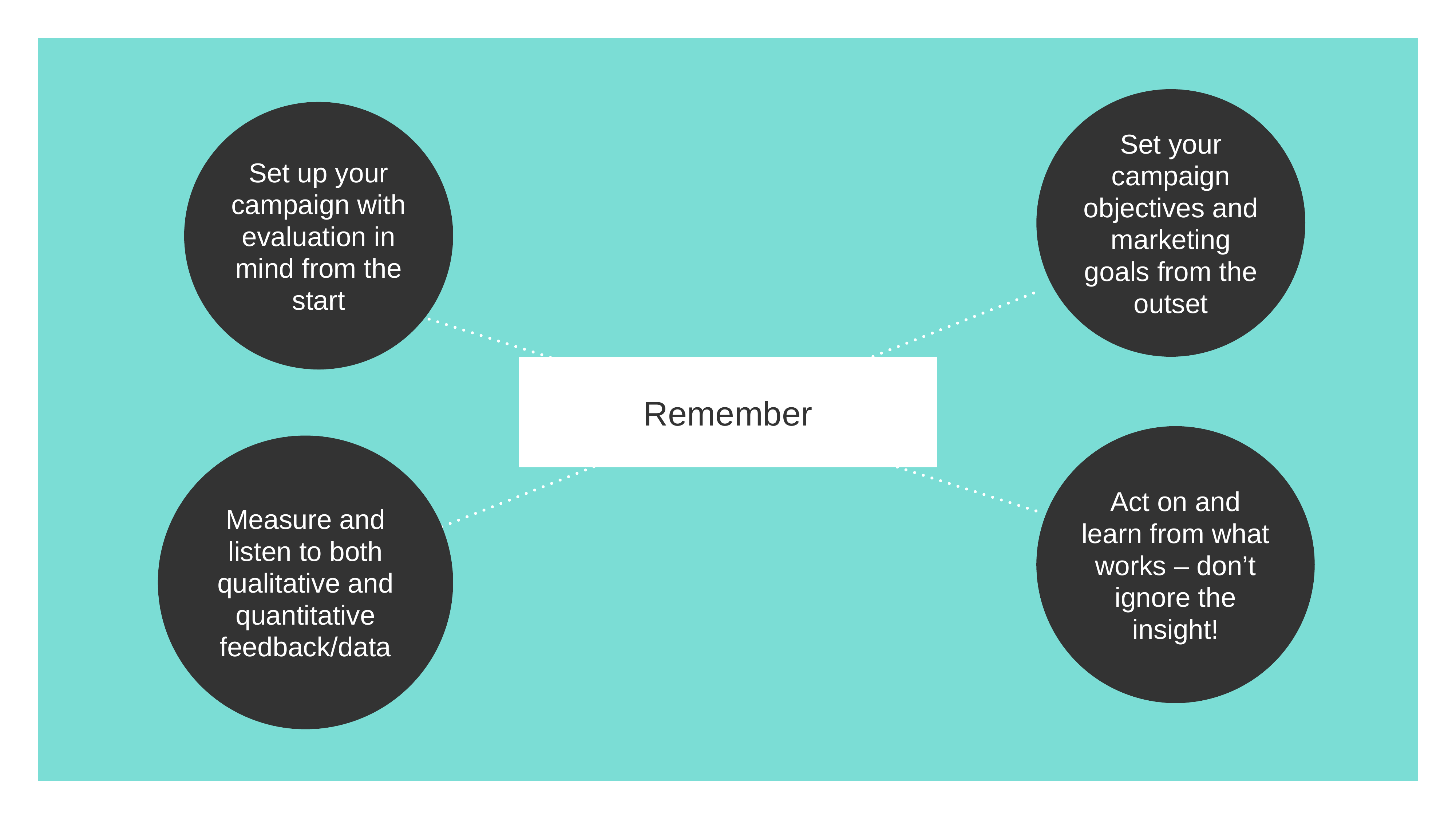

Set your campaign objectives and marketing goals from the outset
Set up your campaign with evaluation in mind from the start

Remember
Act on and learn from what works – don’t ignore the insight!
Measure and listen to both qualitative and quantitative feedback/data